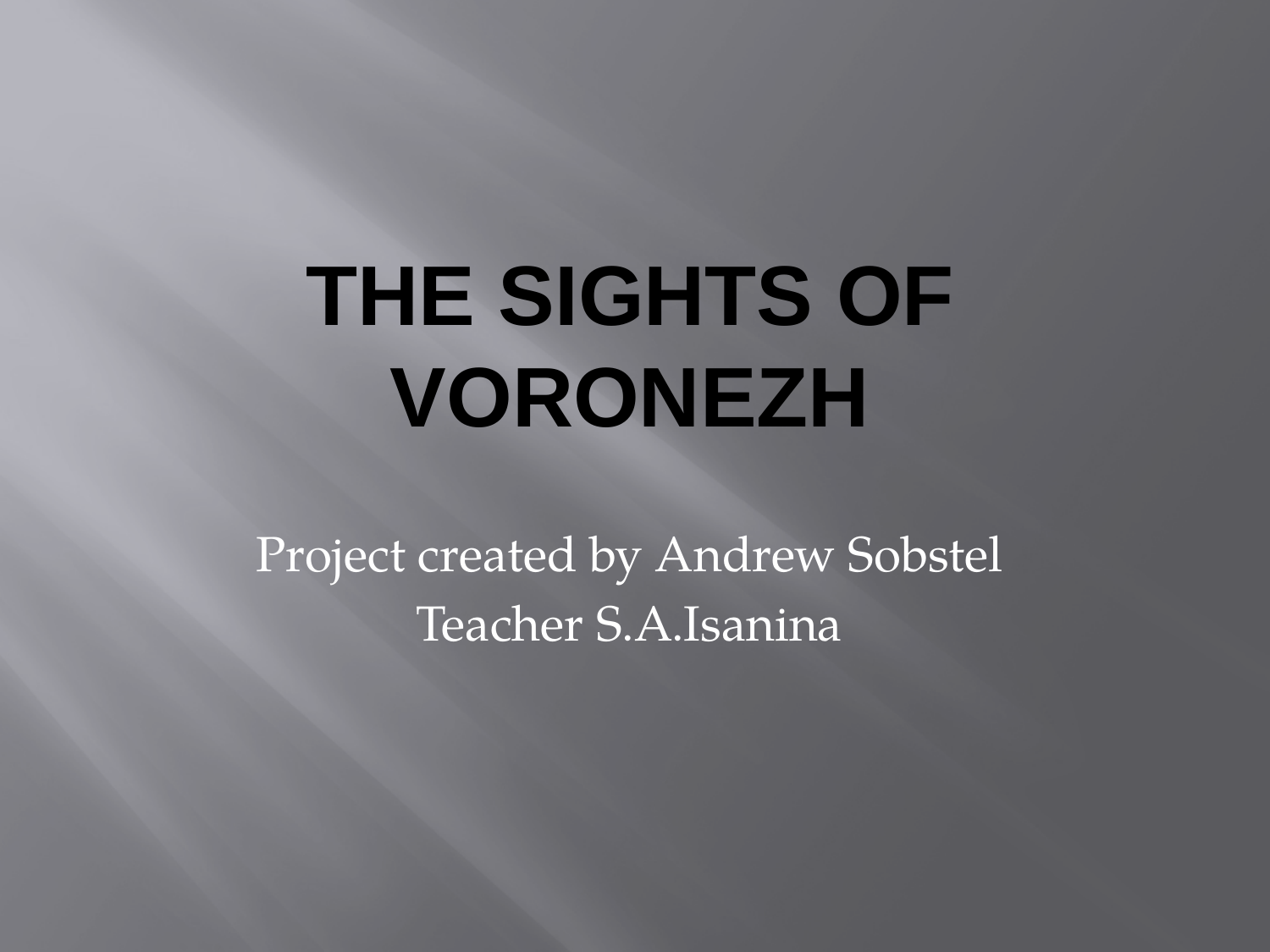

# the sights of Voronezh
Project created by Andrew Sobstel
Teacher S.A.Isanina